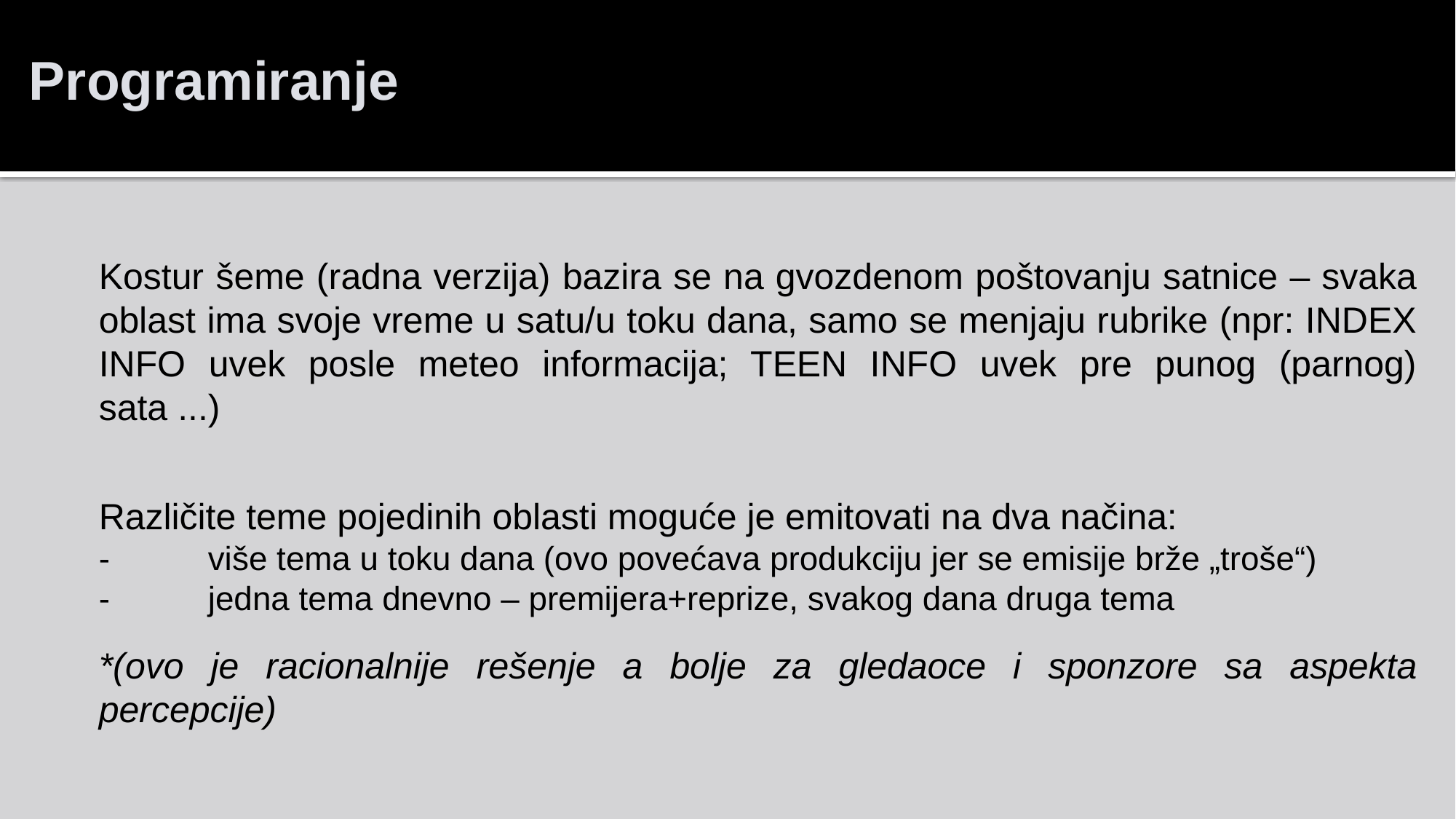

Programiranje

Kostur šeme (radna verzija) bazira se na gvozdenom poštovanju satnice – svaka oblast ima svoje vreme u satu/u toku dana, samo se menjaju rubrike (npr: INDEX INFO uvek posle meteo informacija; TEEN INFO uvek pre punog (parnog) sata ...)

Različite teme pojedinih oblasti moguće je emitovati na dva načina:
-	više tema u toku dana (ovo povećava produkciju jer se emisije brže „troše“)
-	jedna tema dnevno – premijera+reprize, svakog dana druga tema

*(ovo je racionalnije rešenje a bolje za gledaoce i sponzore sa aspekta percepcije)